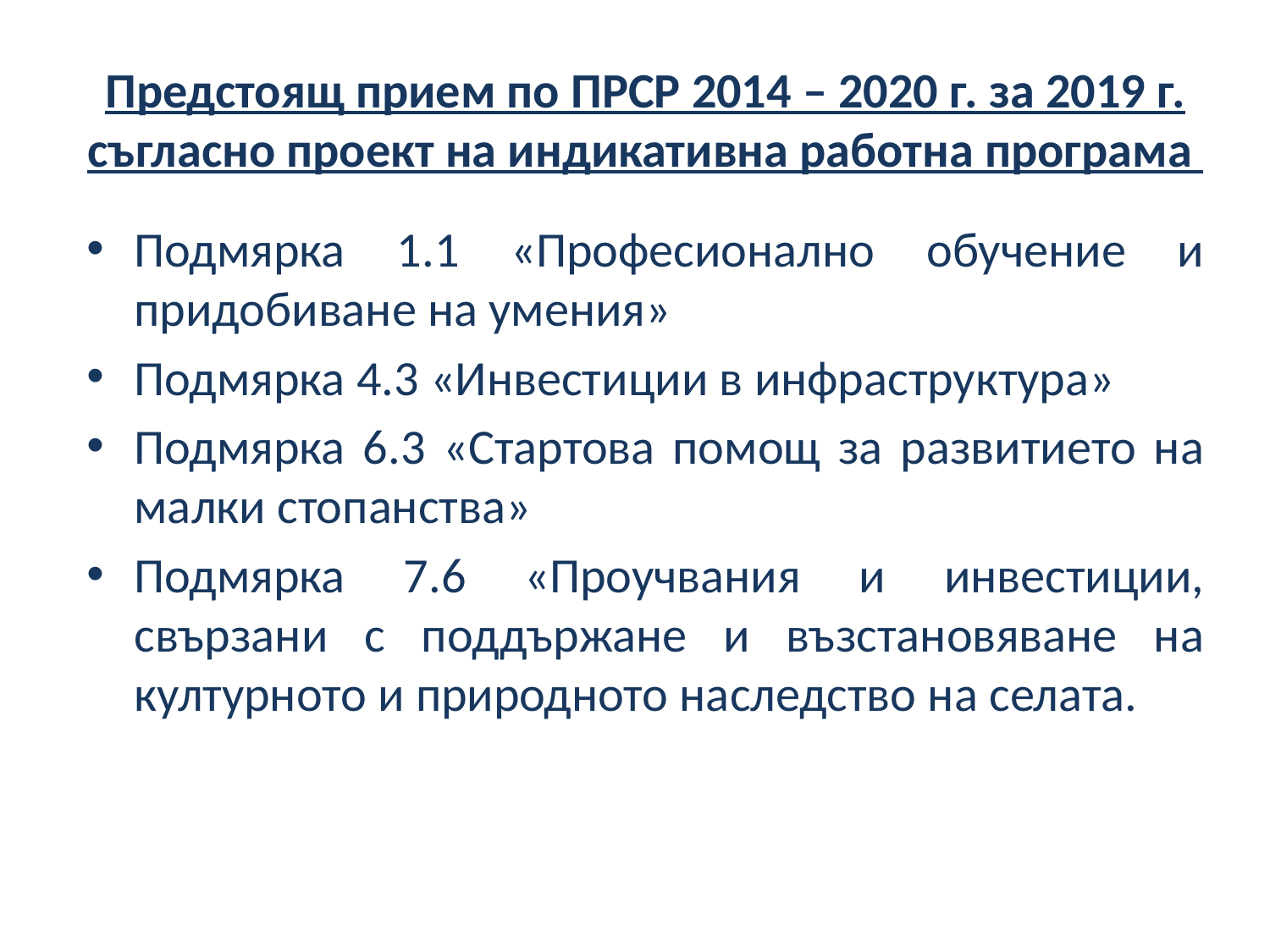

Предстоящ прием по ПРСР 2014 – 2020 г. за 2019 г. съгласно проект на индикативна работна програма
Подмярка 1.1 «Професионално обучение и придобиване на умения»
Подмярка 4.3 «Инвестиции в инфраструктура»
Подмярка 6.3 «Стартова помощ за развитието на малки стопанства»
Подмярка 7.6 «Проучвания и инвестиции, свързани с поддържане и възстановяване на културното и природното наследство на селата.